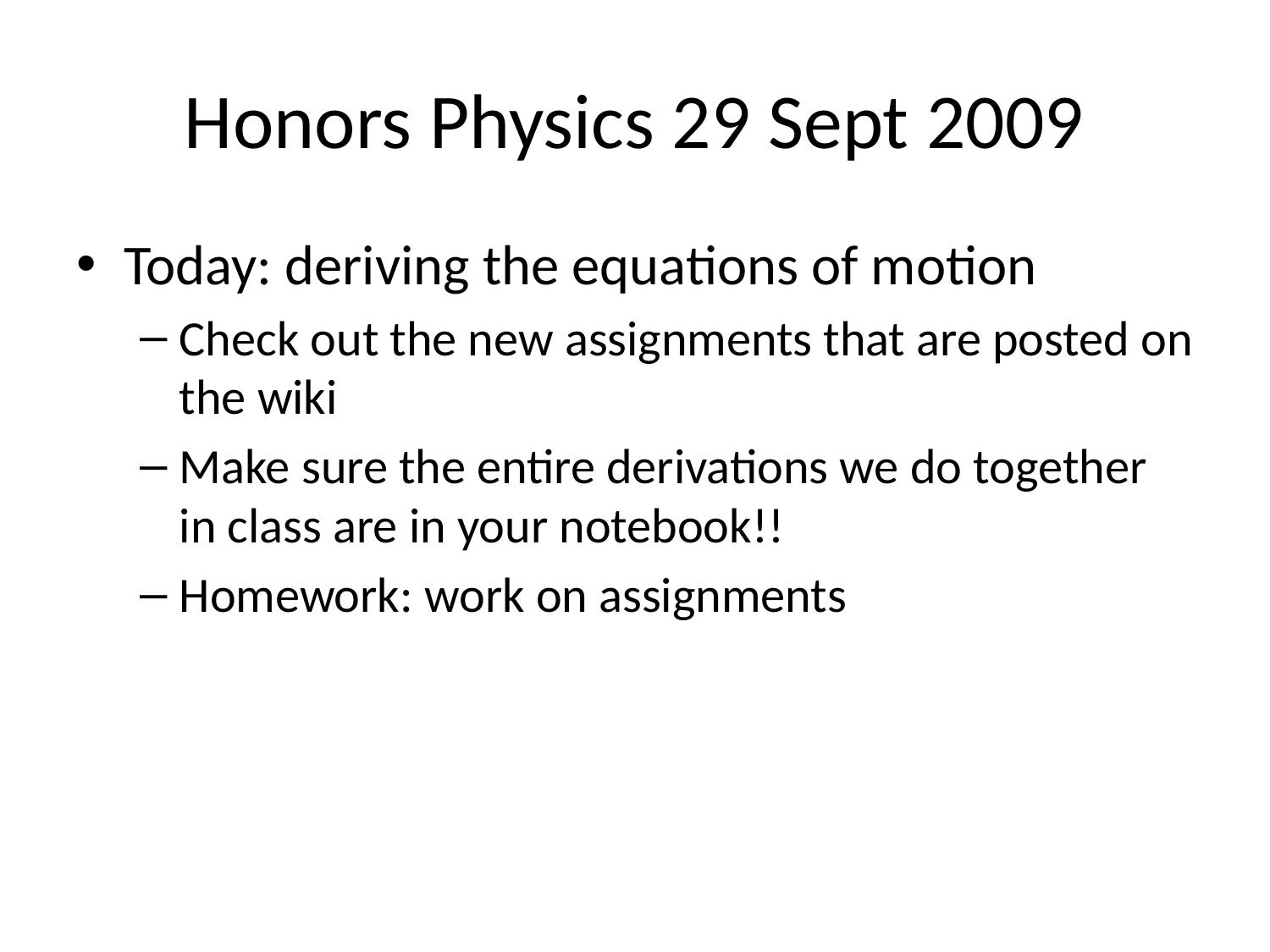

# Honors Physics 29 Sept 2009
Today: deriving the equations of motion
Check out the new assignments that are posted on the wiki
Make sure the entire derivations we do together in class are in your notebook!!
Homework: work on assignments